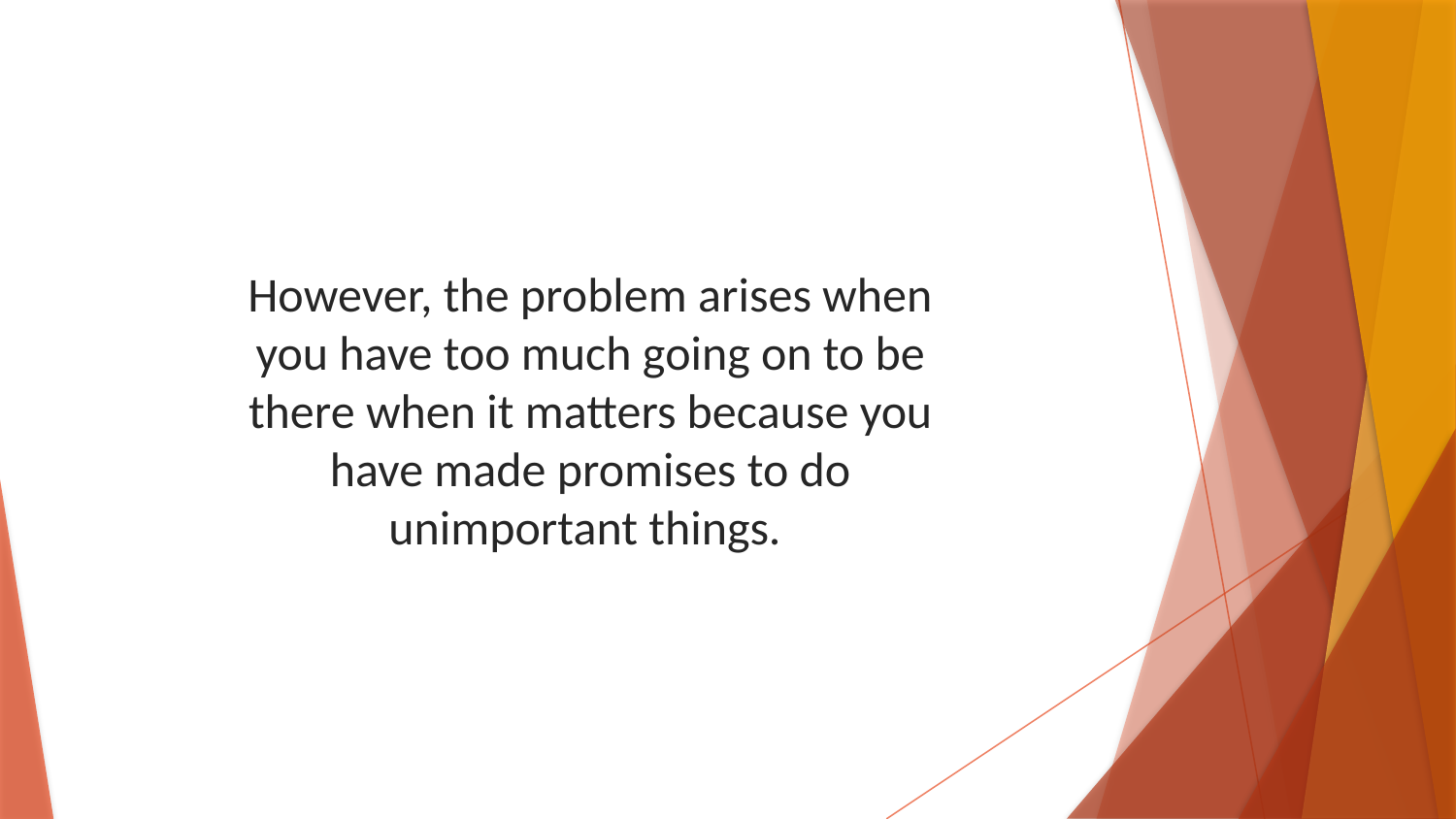

However, the problem arises when you have too much going on to be there when it matters because you have made promises to do unimportant things.